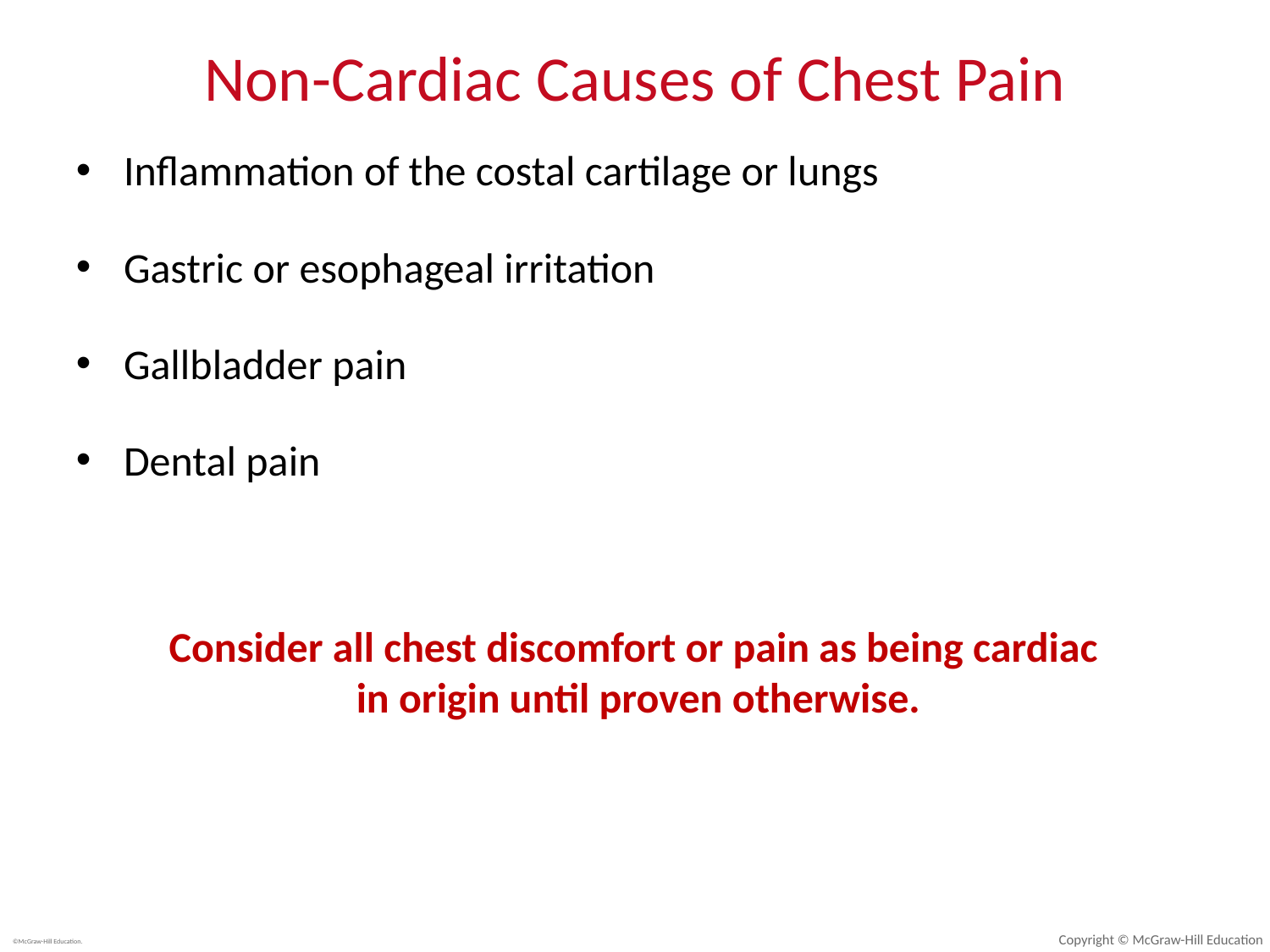

# Non-Cardiac Causes of Chest Pain
Inflammation of the costal cartilage or lungs
Gastric or esophageal irritation
Gallbladder pain
Dental pain
Consider all chest discomfort or pain as being cardiac
in origin until proven otherwise.

Copyright © McGraw-Hill Education